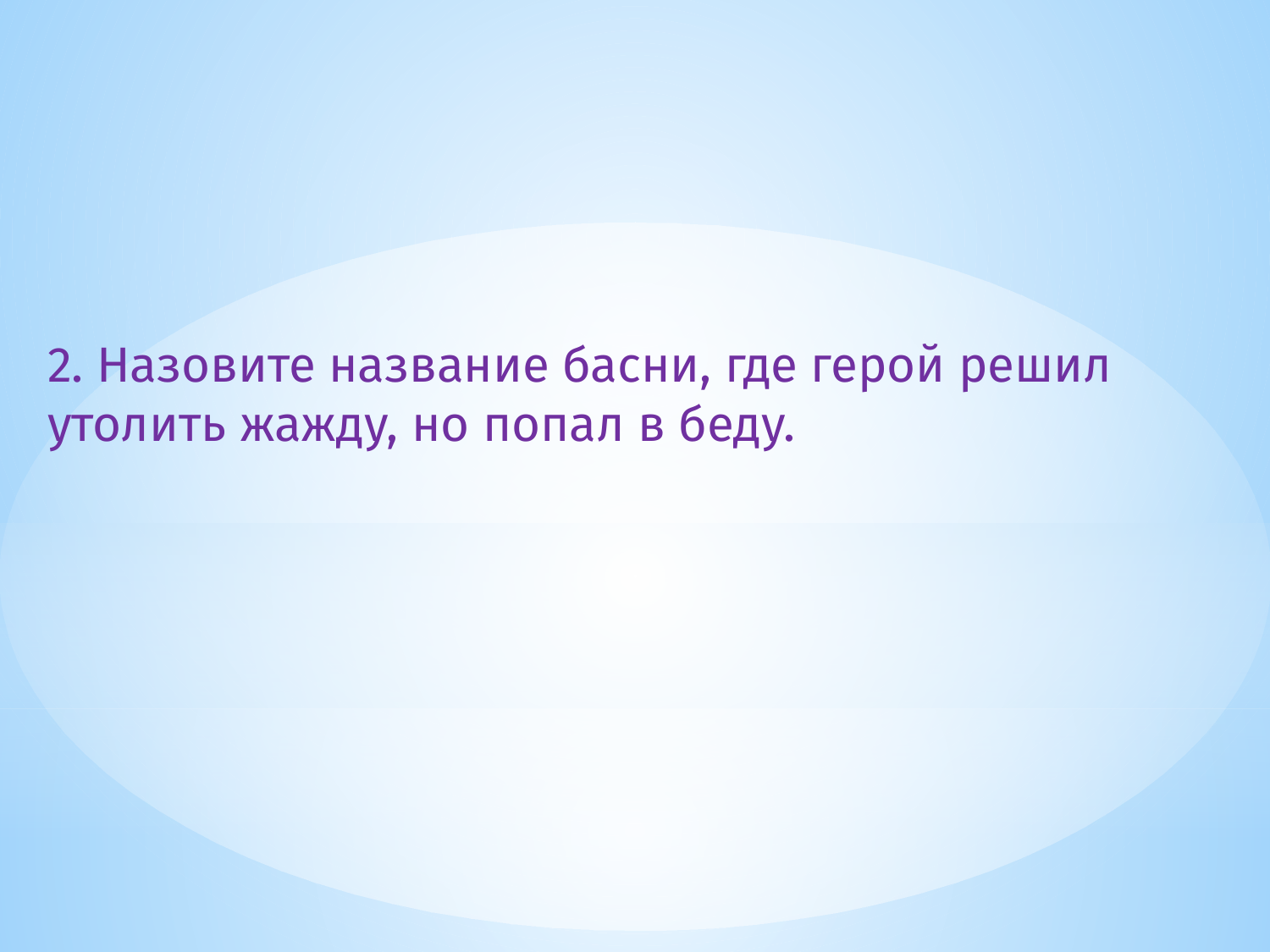

2. Назовите название басни, где герой решил утолить жажду, но попал в беду.